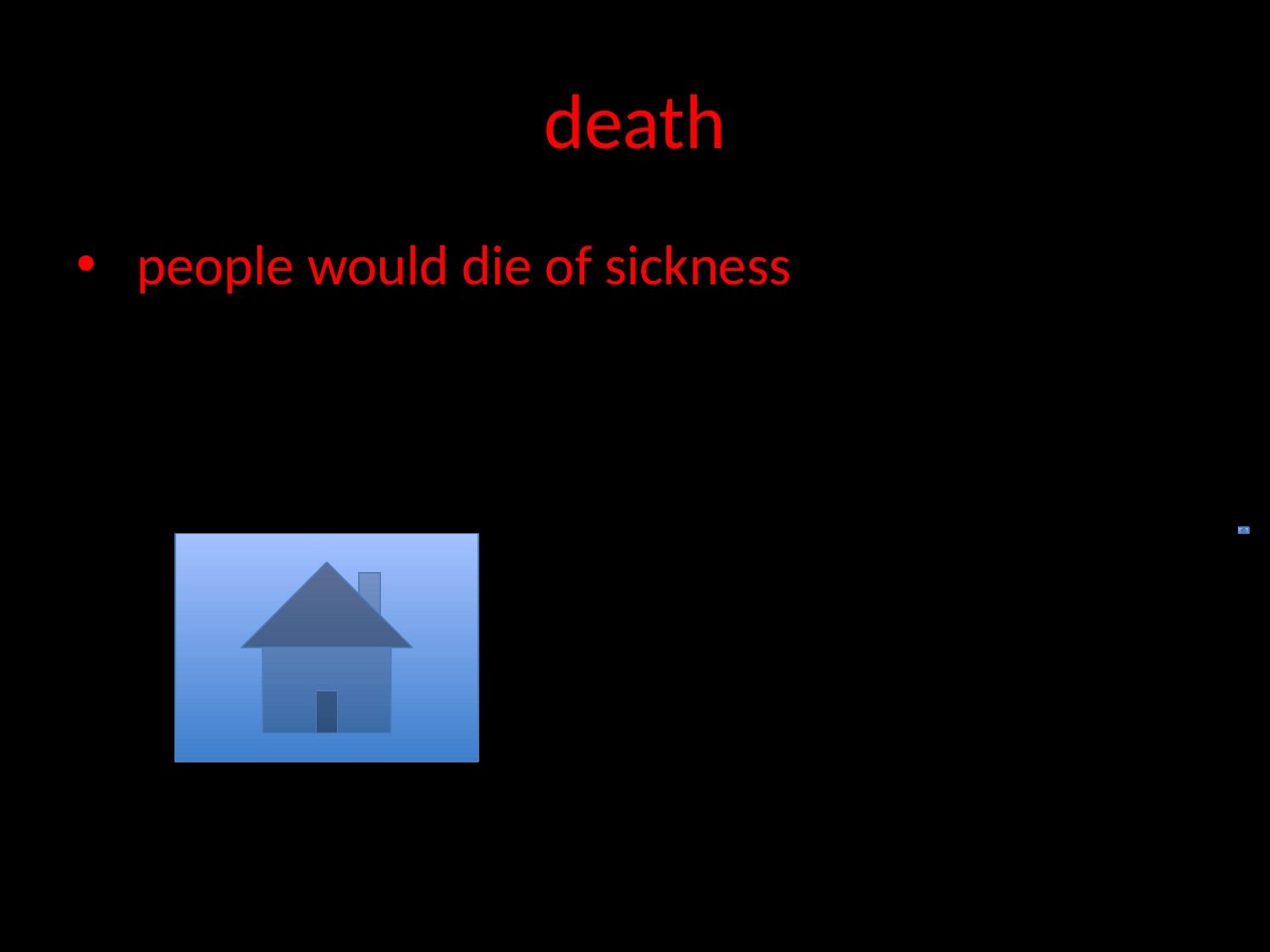

# death
 people would die of sickness